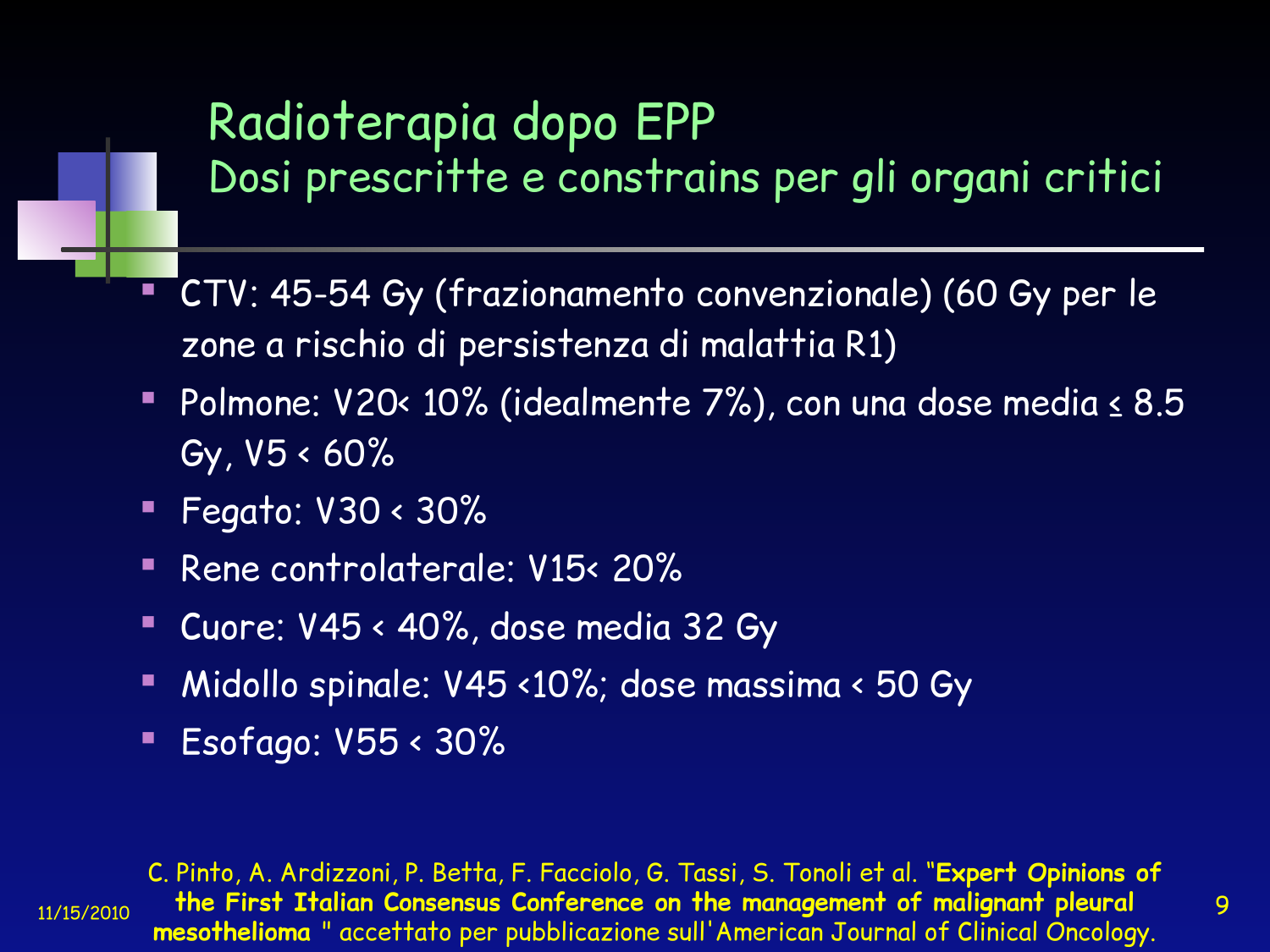

# Radioterapia dopo EPP Dosi prescritte e constrains per gli organi critici
CTV: 45-54 Gy (frazionamento convenzionale) (60 Gy per le zone a rischio di persistenza di malattia R1)
Polmone: V20< 10% (idealmente 7%), con una dose media ≤ 8.5 Gy, V5 < 60%
Fegato: V30 < 30%
Rene controlaterale: V15< 20%
Cuore: V45 < 40%, dose media 32 Gy
Midollo spinale: V45 <10%; dose massima < 50 Gy
Esofago: V55 < 30%

C. Pinto, A. Ardizzoni, P. Betta, F. Facciolo, G. Tassi, S. Tonoli et al. “Expert Opinions of the First Italian Consensus Conference on the management of malignant pleural mesothelioma " accettato per pubblicazione sull'American Journal of Clinical Oncology.
11/15/2010
9